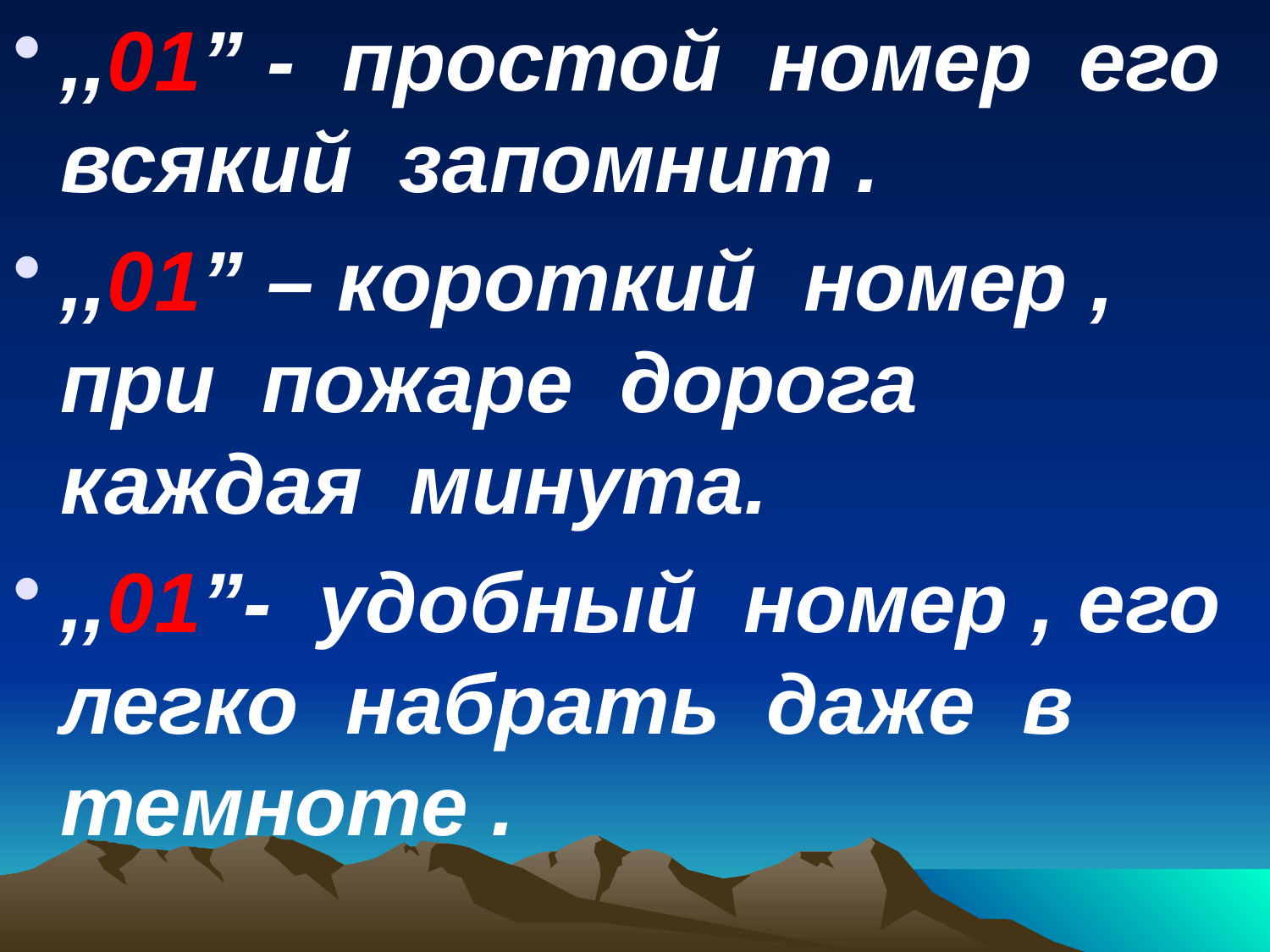

,,01” -  простой  номер  его  всякий  запомнит .
,,01” – короткий  номер , при  пожаре  дорога  каждая  минута.
,,01”-  удобный  номер , его  легко  набрать  даже  в  темноте .